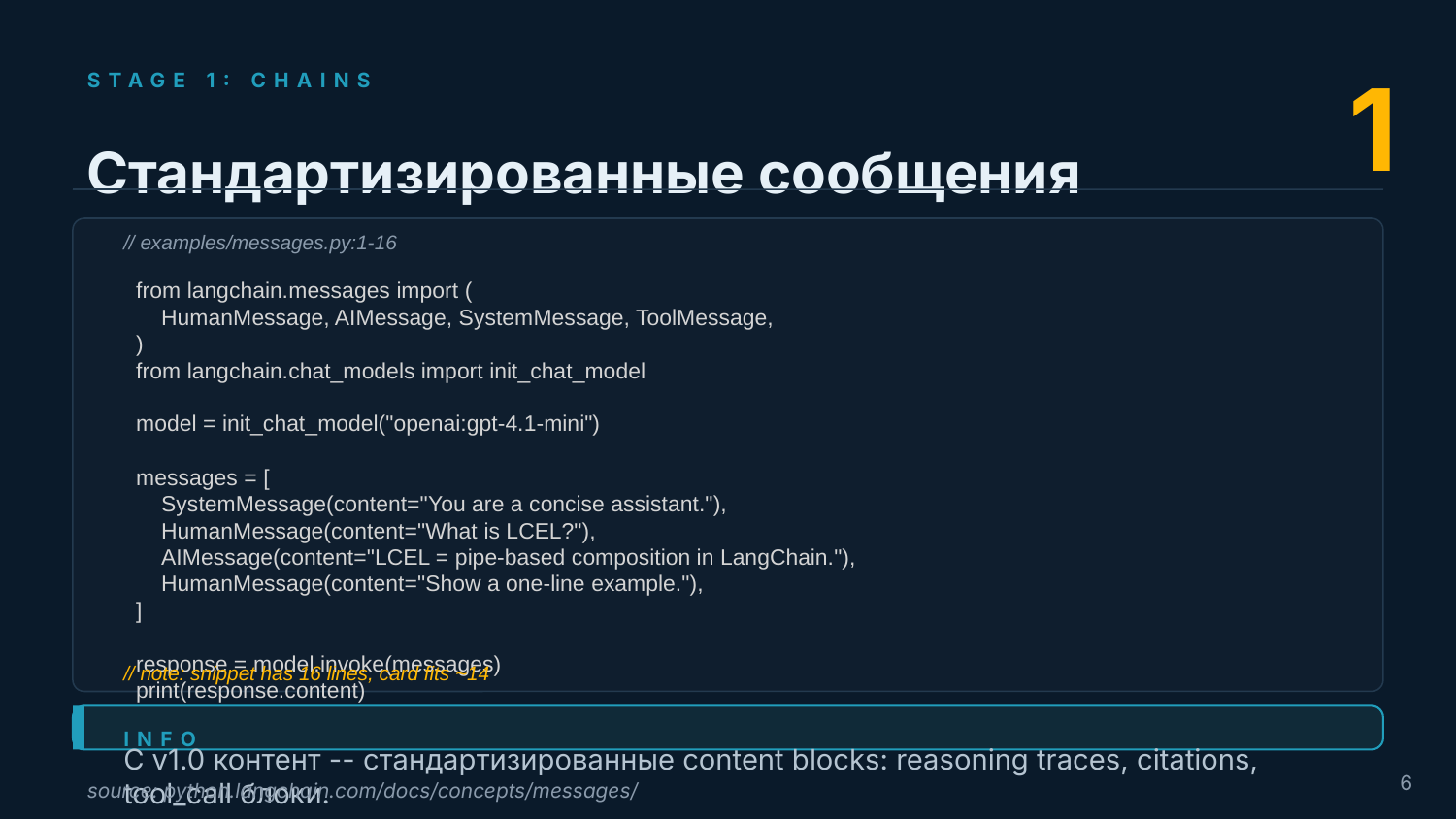

1
STAGE 1: CHAINS
Стандартизированные сообщения

// examples/messages.py:1-16
  from langchain.messages import (
      HumanMessage, AIMessage, SystemMessage, ToolMessage,
  )
  from langchain.chat_models import init_chat_model

  model = init_chat_model("openai:gpt-4.1-mini")

  messages = [
      SystemMessage(content="You are a concise assistant."),
      HumanMessage(content="What is LCEL?"),
      AIMessage(content="LCEL = pipe-based composition in LangChain."),
      HumanMessage(content="Show a one-line example."),
  ]

  response = model.invoke(messages)
  print(response.content)

// note: snippet has 16 lines, card fits ~14

INFO
С v1.0 контент -- стандартизированные content blocks: reasoning traces, citations, tool_call блоки.
6
source: python.langchain.com/docs/concepts/messages/